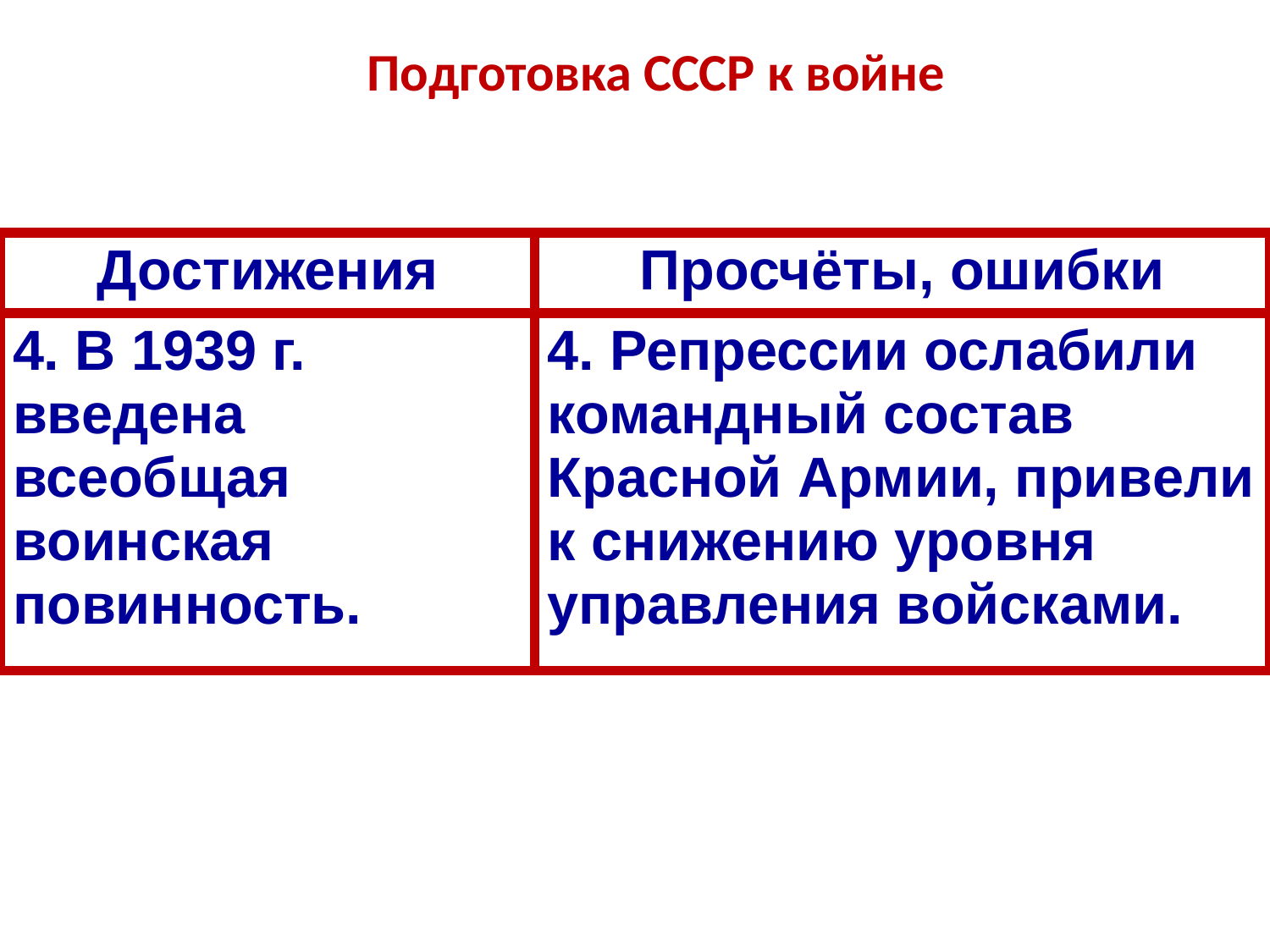

# Подготовка СССР к войне
| Достижения | Просчёты, ошибки |
| --- | --- |
| 4. В 1939 г. введена всеобщая воинская повинность. | 4. Репрессии ослабили командный состав Красной Армии, привели к снижению уровня управления войсками. |